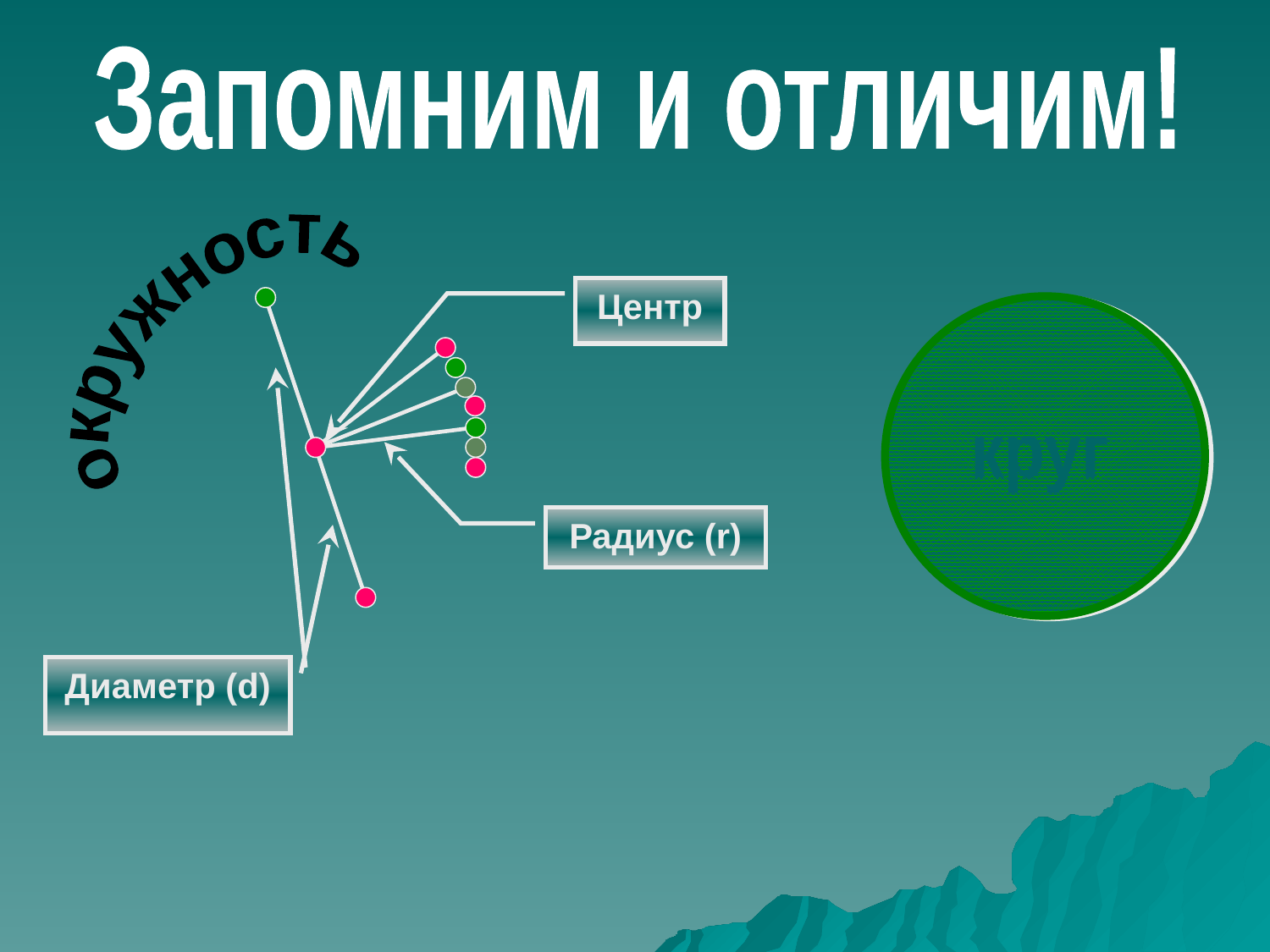

Запомним и отличим!
окружность
Центр

круг

Радиус (r)

Диаметр (d)